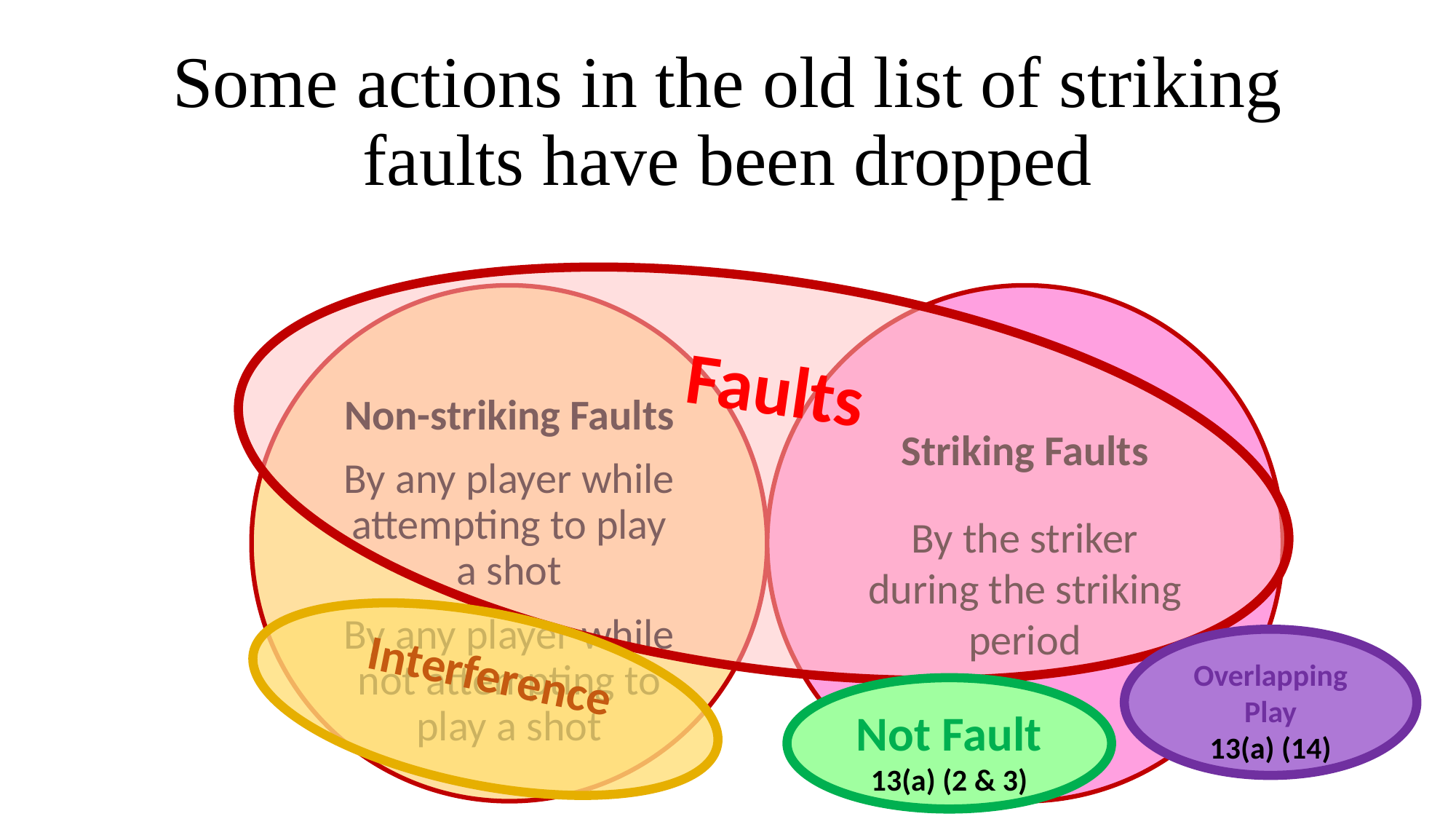

# Some actions in the old list of striking faults have been dropped

Faults

Non-striking Faults
By any player while attempting to play a shot
By any player while not attempting to play a shot
Striking Faults

By the striker during the striking period
Interference
Overlapping Play
13(a) (14)
Not Fault
13(a) (2 & 3)